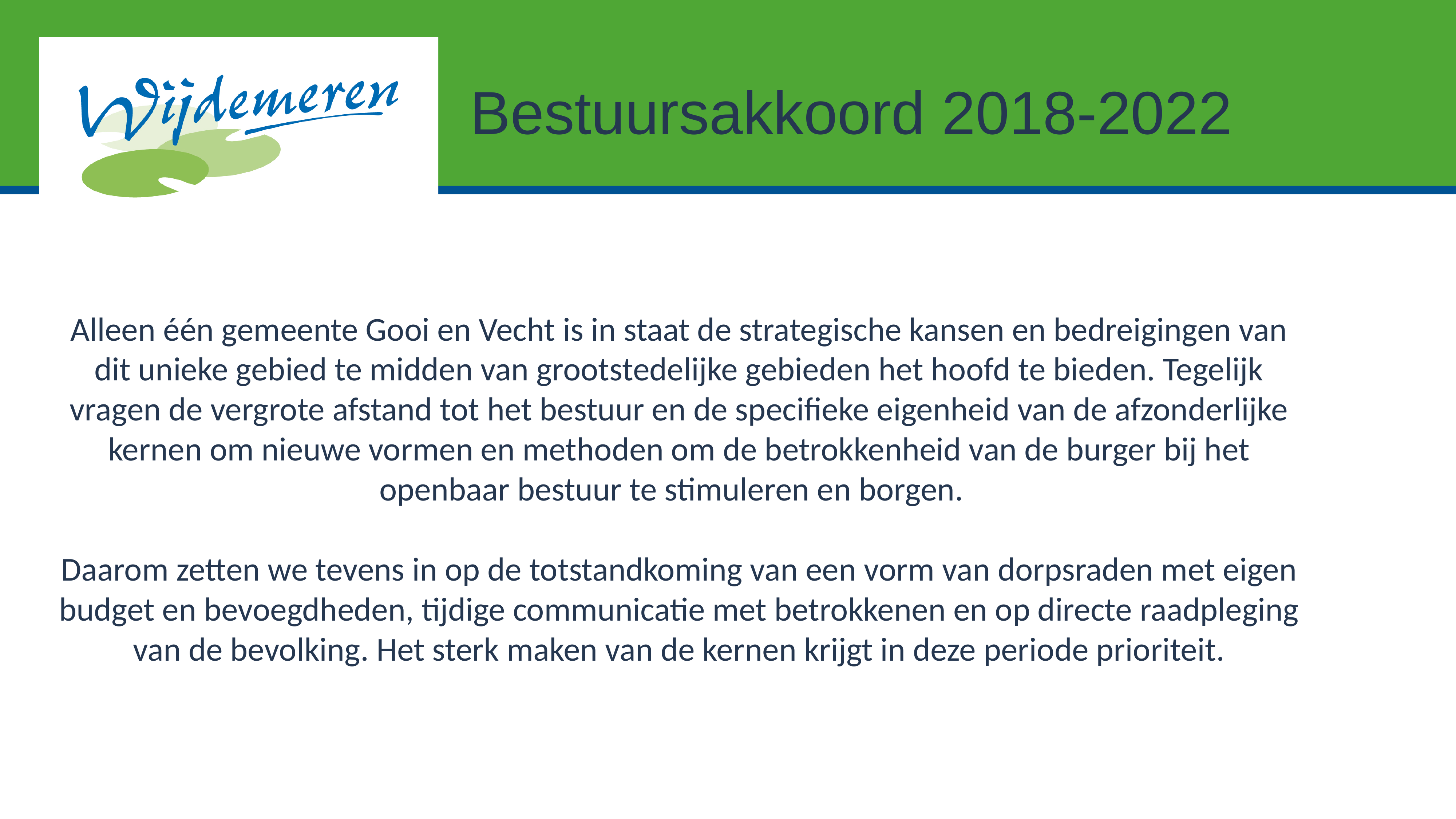

Bestuursakkoord 2018-2022

Alleen één gemeente Gooi en Vecht is in staat de strategische kansen en bedreigingen van dit unieke gebied te midden van grootstedelijke gebieden het hoofd te bieden. Tegelijk vragen de vergrote afstand tot het bestuur en de specifieke eigenheid van de afzonderlijke kernen om nieuwe vormen en methoden om de betrokkenheid van de burger bij het openbaar bestuur te stimuleren en borgen.

Daarom zetten we tevens in op de totstandkoming van een vorm van dorpsraden met eigen budget en bevoegdheden, tijdige communicatie met betrokkenen en op directe raadpleging van de bevolking. Het sterk maken van de kernen krijgt in deze periode prioriteit.